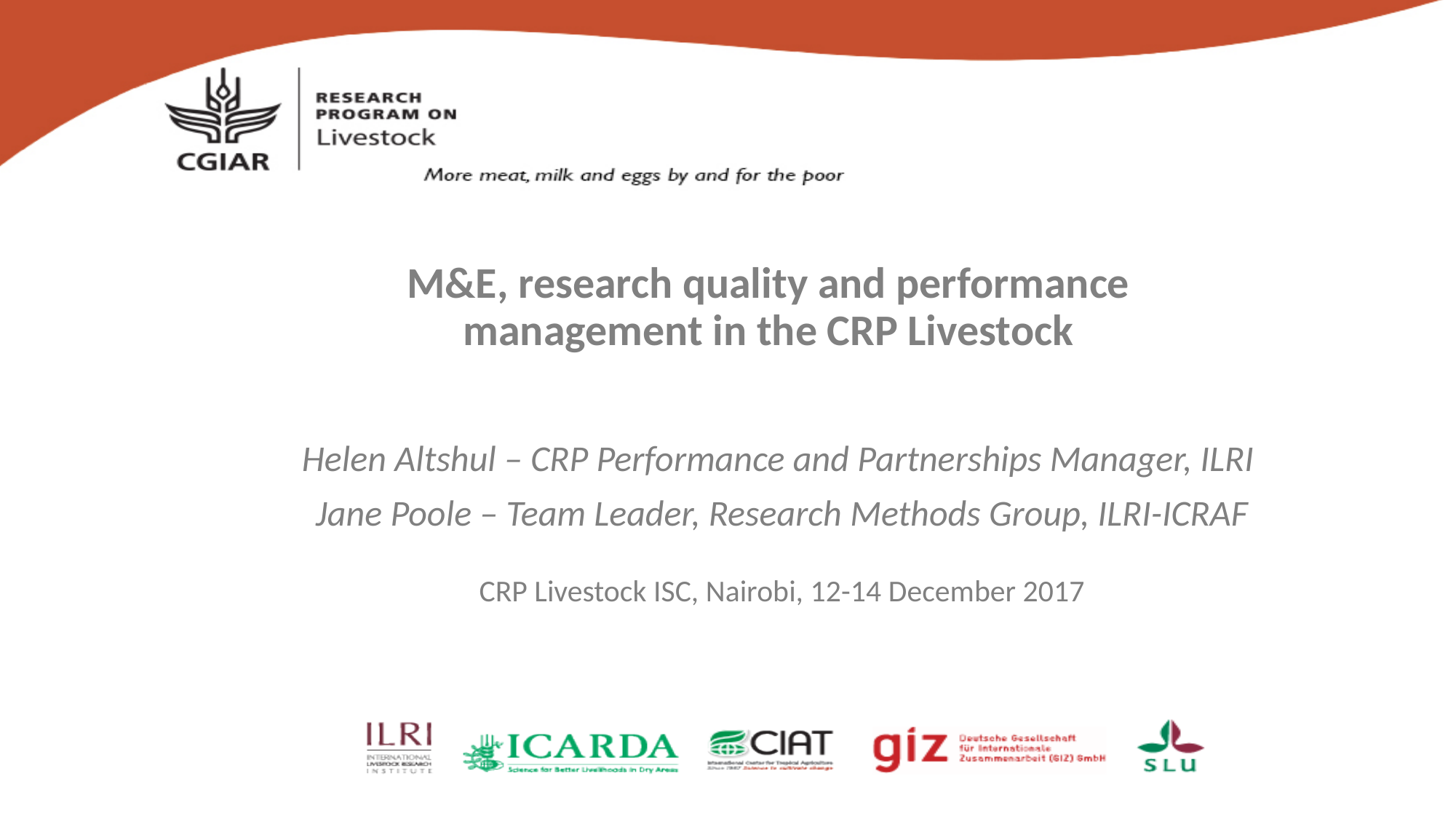

M&E, research quality and performance management in the CRP Livestock

Helen Altshul – CRP Performance and Partnerships Manager, ILRI
Jane Poole – Team Leader, Research Methods Group, ILRI-ICRAF
CRP Livestock ISC, Nairobi, 12-14 December 2017